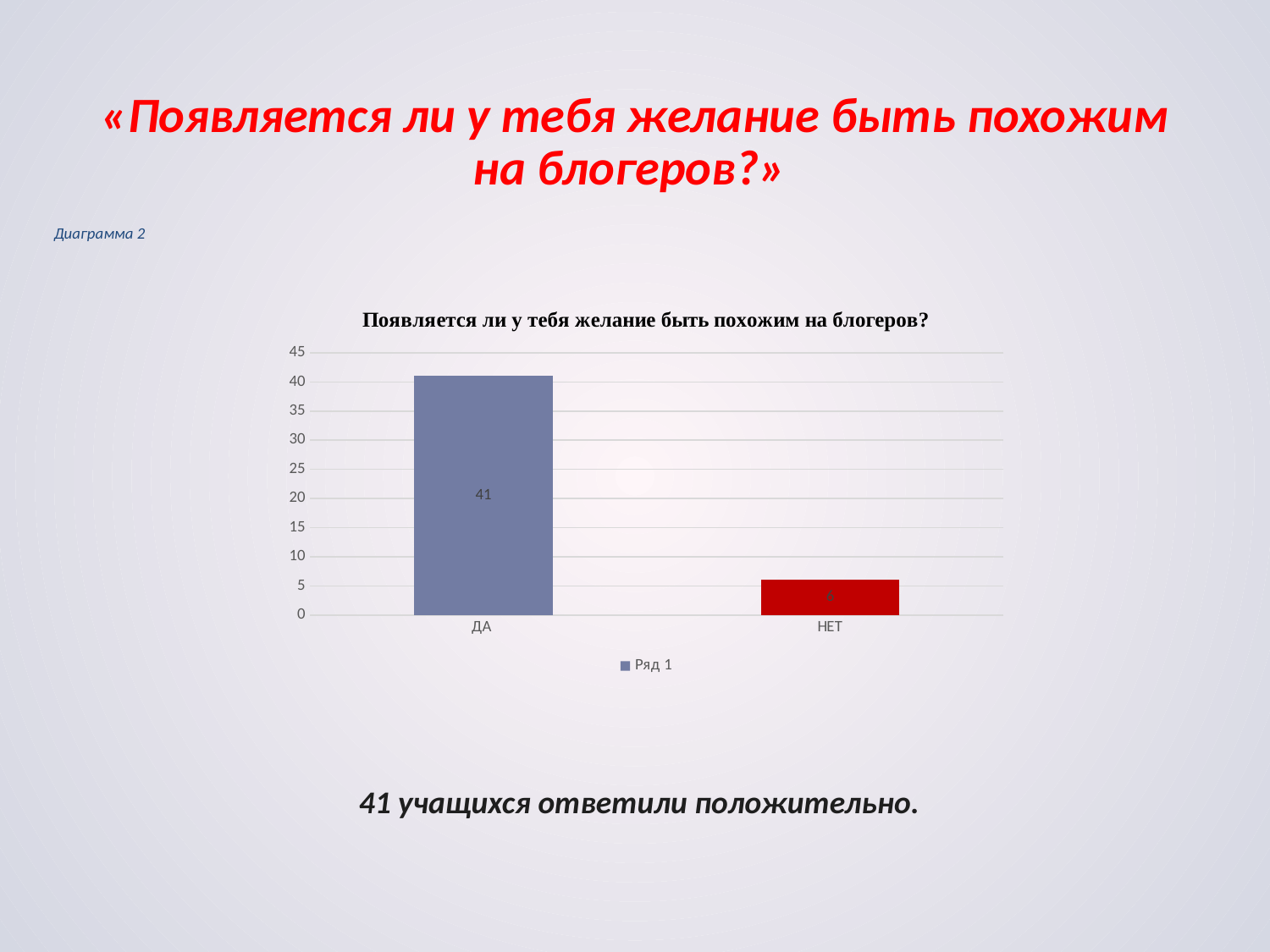

# «Появляется ли у тебя желание быть похожим на блогеров?»
Диаграмма 2

### Chart: Появляется ли у тебя желание быть похожим на блогеров?

| Category | Ряд 1 |
|---|---|
| ДА  | 41.0 |
| НЕТ | 6.0 |
41 учащихся ответили положительно.